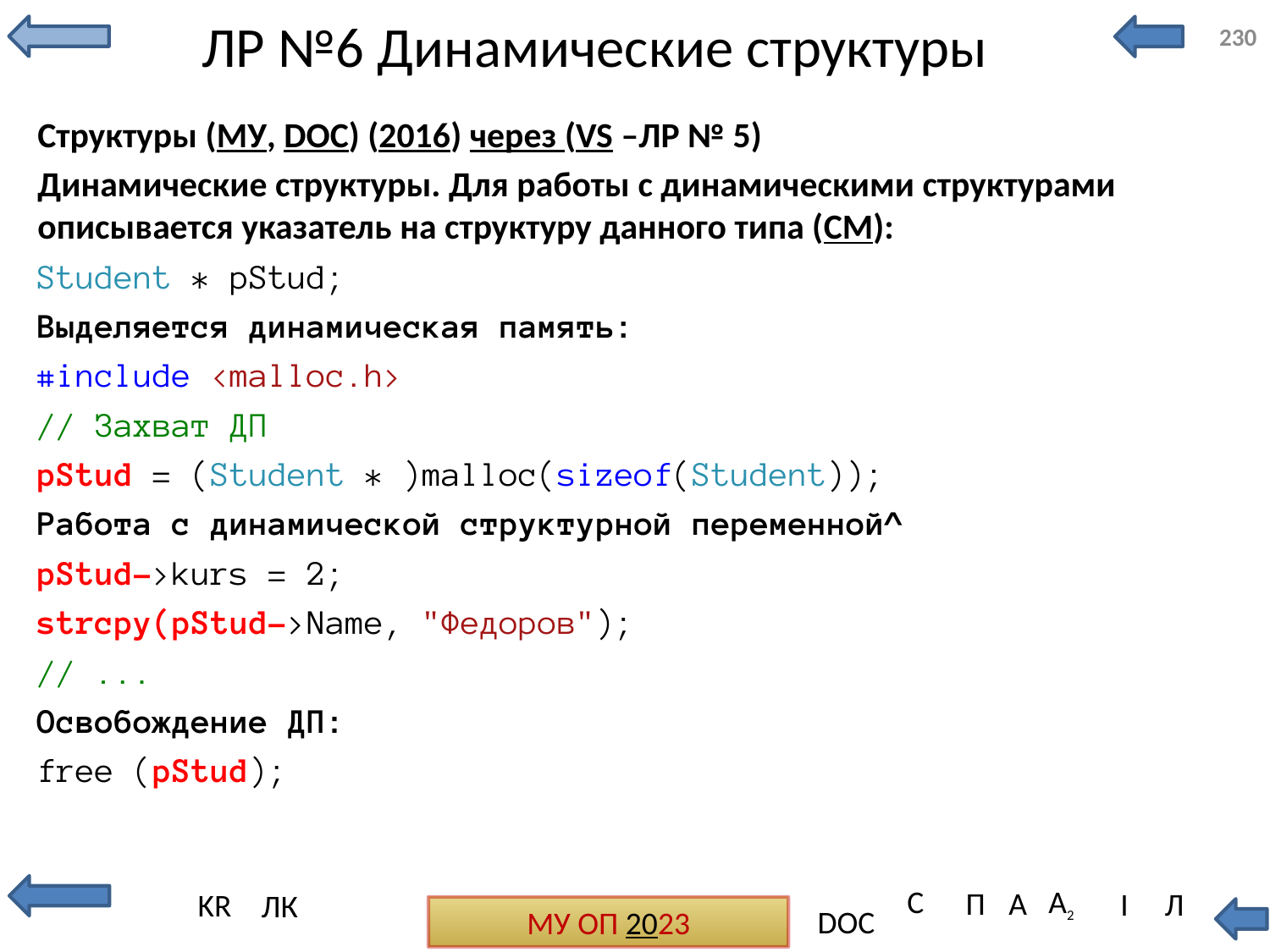

# ЛР №6 Динамические структуры
230
Структуры (МУ, DOC) (2016) через (VS –ЛР № 5)
Динамические структуры. Для работы с динамическими структурами описывается указатель на структуру данного типа (СМ):
Student * pStud;
Выделяется динамическая память:
#include <malloc.h>
// Захват ДП
pStud = (Student * )malloc(sizeof(Student));
Работа с динамической структурной переменной^
pStud->kurs = 2;
strcpy(pStud->Name, "Федоров");
// ...
Освобождение ДП:
free (pStud);